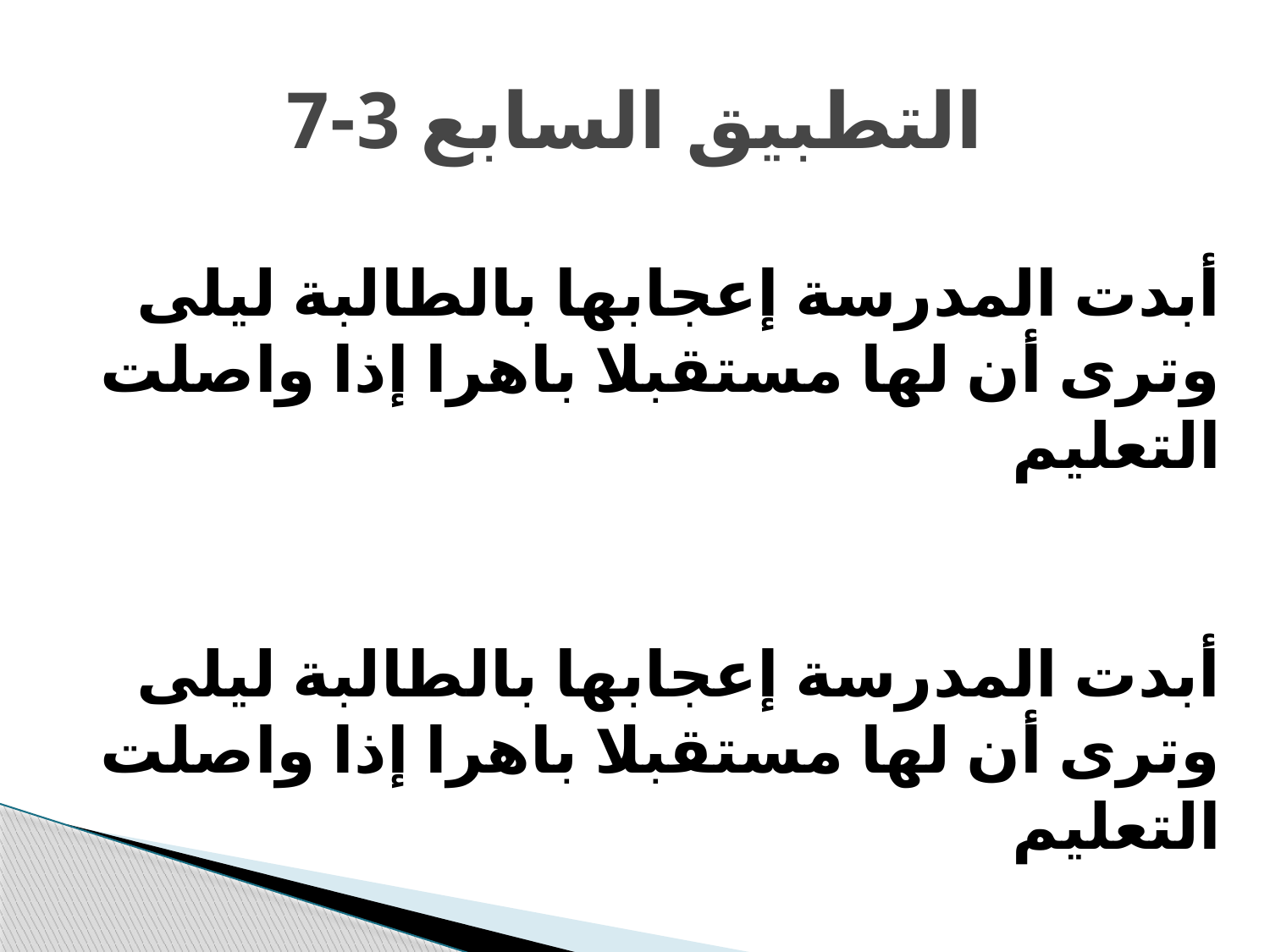

# التطبيق السابع 3-7
أبدت المدرسة إعجابها بالطالبة ليلى وترى أن لها مستقبلا باهرا إذا واصلت التعليم
أبدت المدرسة إعجابها بالطالبة ليلى وترى أن لها مستقبلا باهرا إذا واصلت التعليم